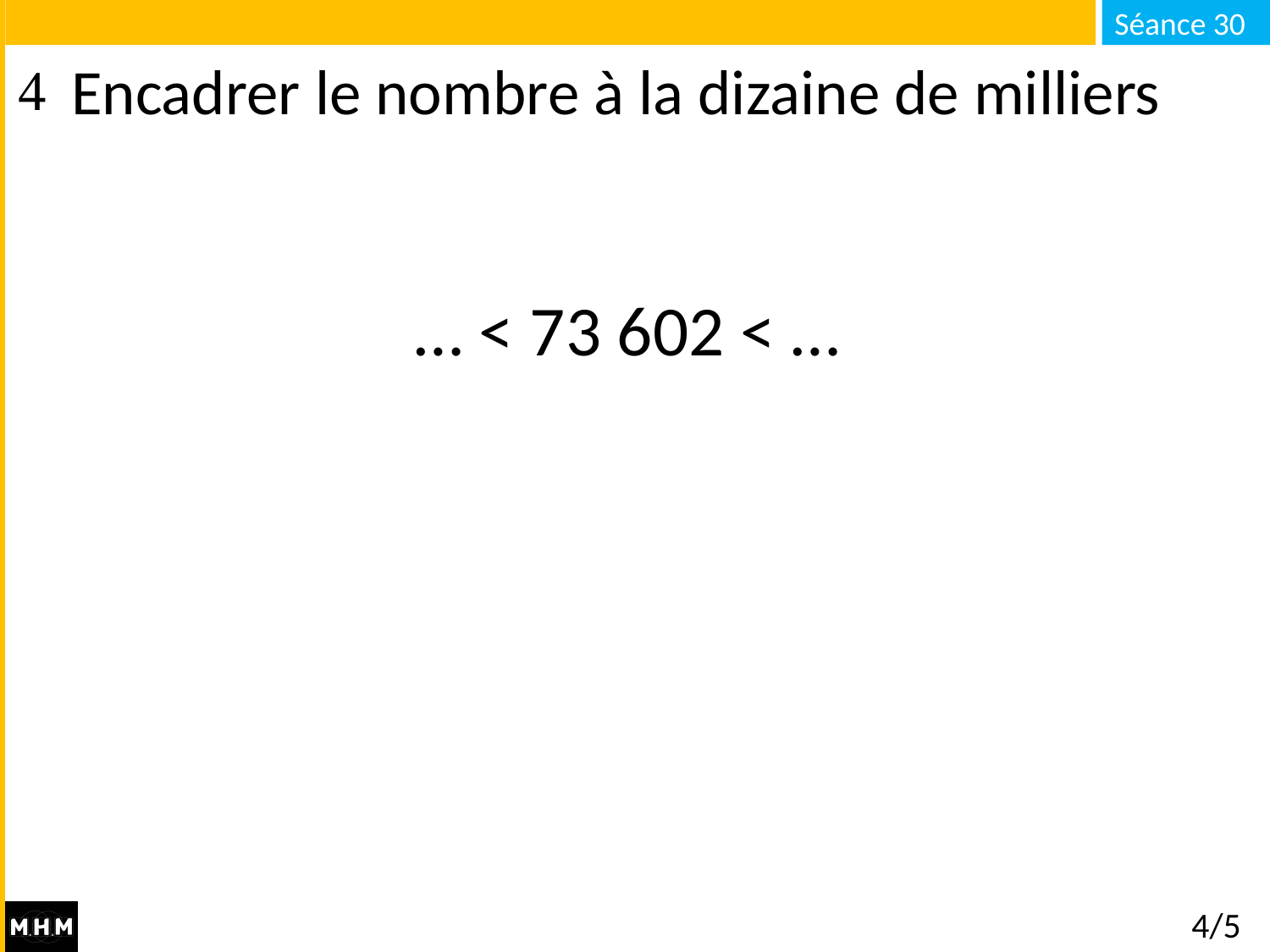

# Encadrer le nombre à la dizaine de milliers
… < 73 602 < …
4/5